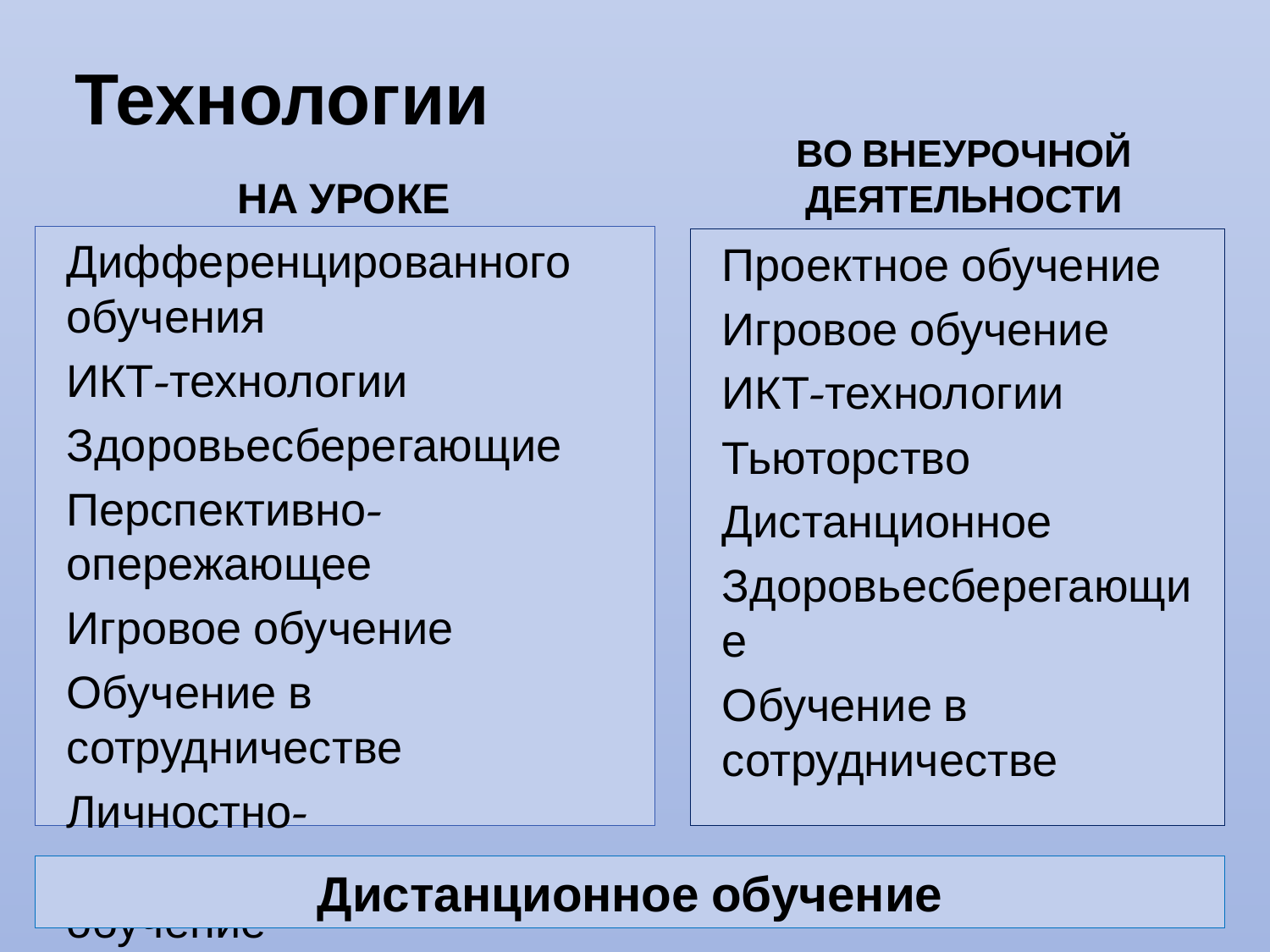

# Технологии
Во внеурочной деятельности
На уроке
Дифференцированного обучения
ИКТ-технологии
Здоровьесберегающие
Перспективно-опережающее
Игровое обучение
Обучение в сотрудничестве
Личностно-ориентированное обучение
Проектное обучение
Игровое обучение
ИКТ-технологии
Тьюторство
Дистанционное
Здоровьесберегающие
Обучение в сотрудничестве
Дистанционное обучение